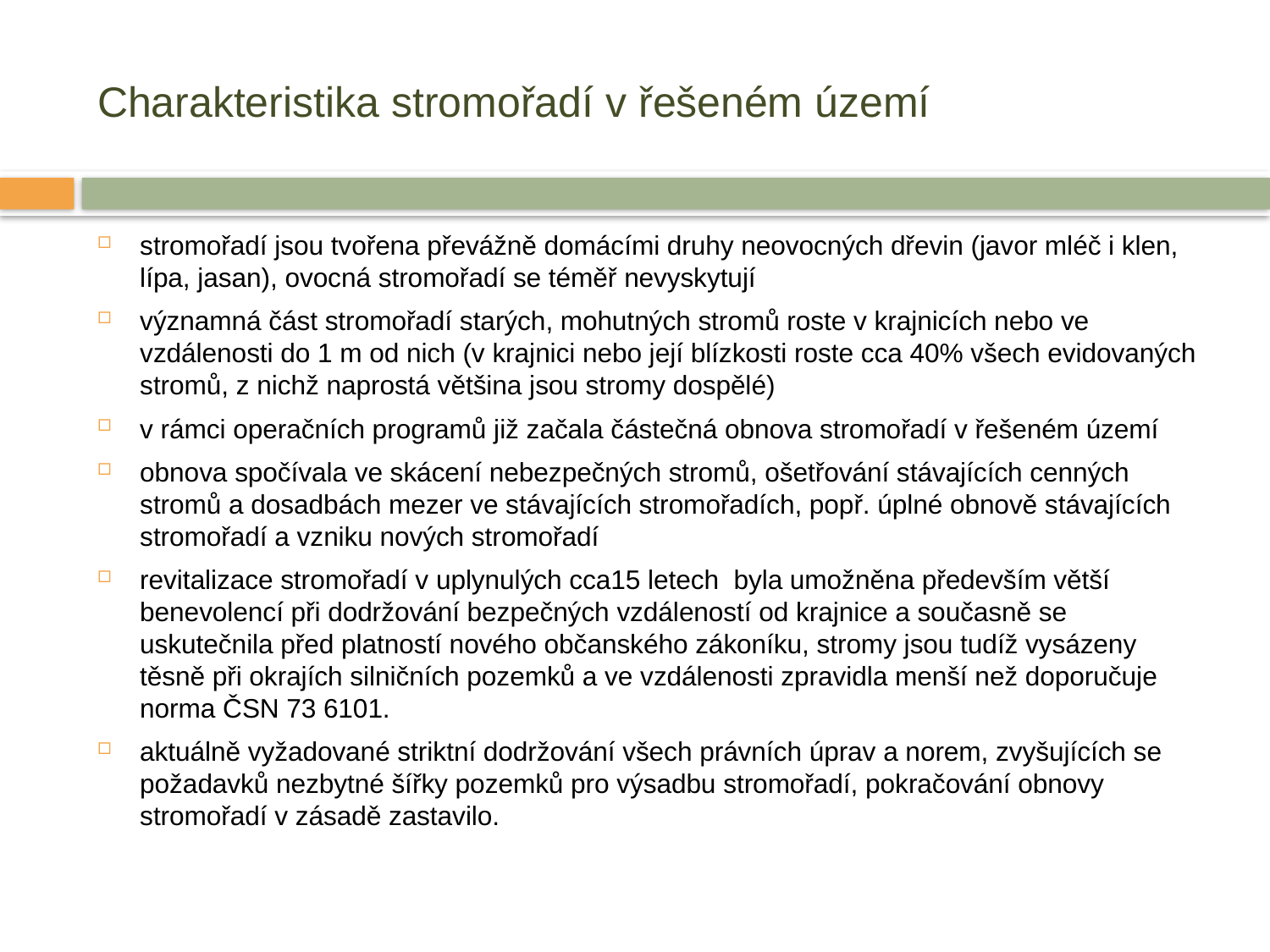

# Charakteristika stromořadí v řešeném území
stromořadí jsou tvořena převážně domácími druhy neovocných dřevin (javor mléč i klen, lípa, jasan), ovocná stromořadí se téměř nevyskytují
významná část stromořadí starých, mohutných stromů roste v krajnicích nebo ve vzdálenosti do 1 m od nich (v krajnici nebo její blízkosti roste cca 40% všech evidovaných stromů, z nichž naprostá většina jsou stromy dospělé)
v rámci operačních programů již začala částečná obnova stromořadí v řešeném území
obnova spočívala ve skácení nebezpečných stromů, ošetřování stávajících cenných stromů a dosadbách mezer ve stávajících stromořadích, popř. úplné obnově stávajících stromořadí a vzniku nových stromořadí
revitalizace stromořadí v uplynulých cca15 letech  byla umožněna především větší benevolencí při dodržování bezpečných vzdáleností od krajnice a současně se uskutečnila před platností nového občanského zákoníku, stromy jsou tudíž vysázeny těsně při okrajích silničních pozemků a ve vzdálenosti zpravidla menší než doporučuje norma ČSN 73 6101.
aktuálně vyžadované striktní dodržování všech právních úprav a norem, zvyšujících se požadavků nezbytné šířky pozemků pro výsadbu stromořadí, pokračování obnovy stromořadí v zásadě zastavilo.